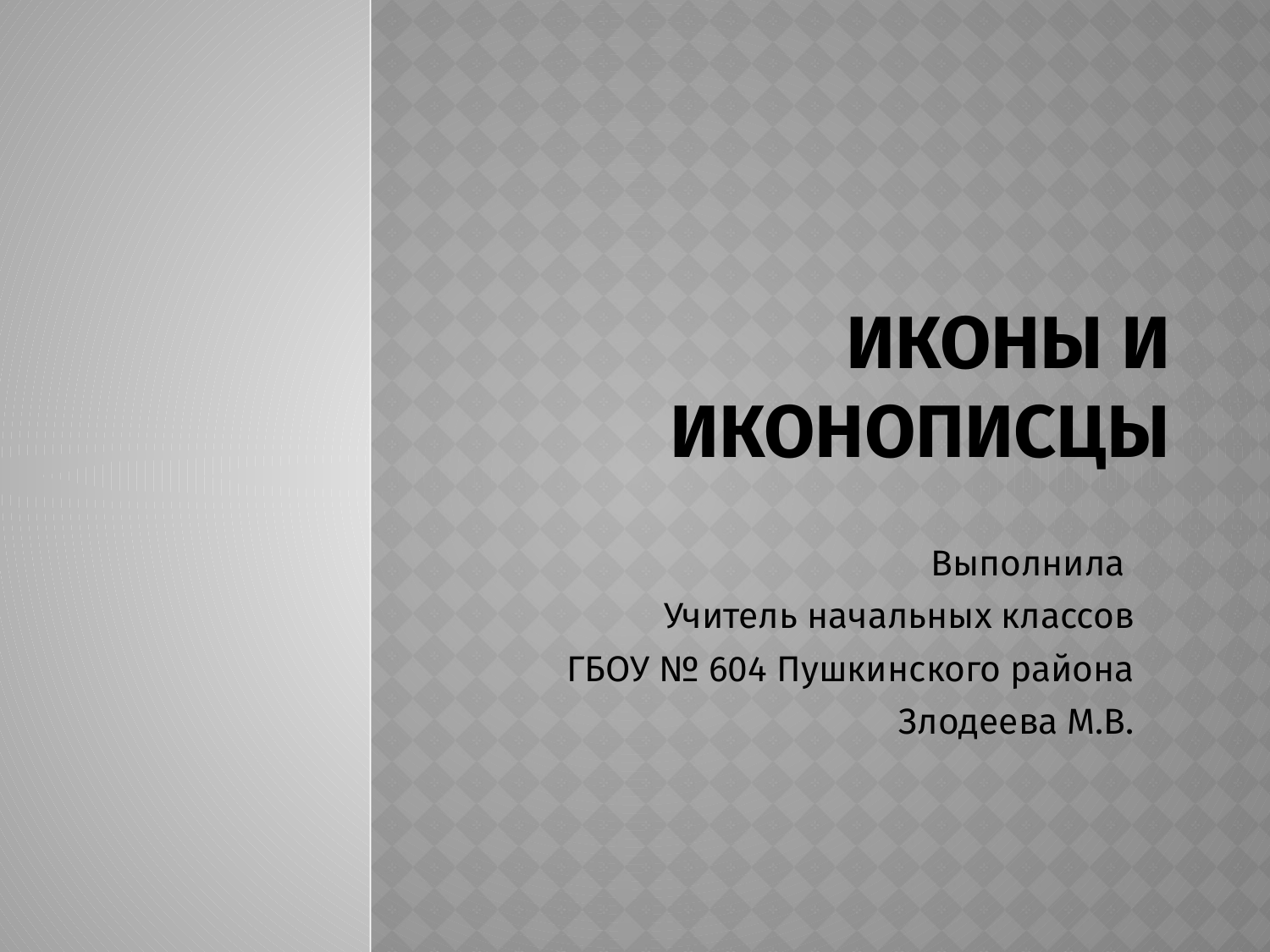

# Иконы и иконописцы
Выполнила
Учитель начальных классов
ГБОУ № 604 Пушкинского района
Злодеева М.В.